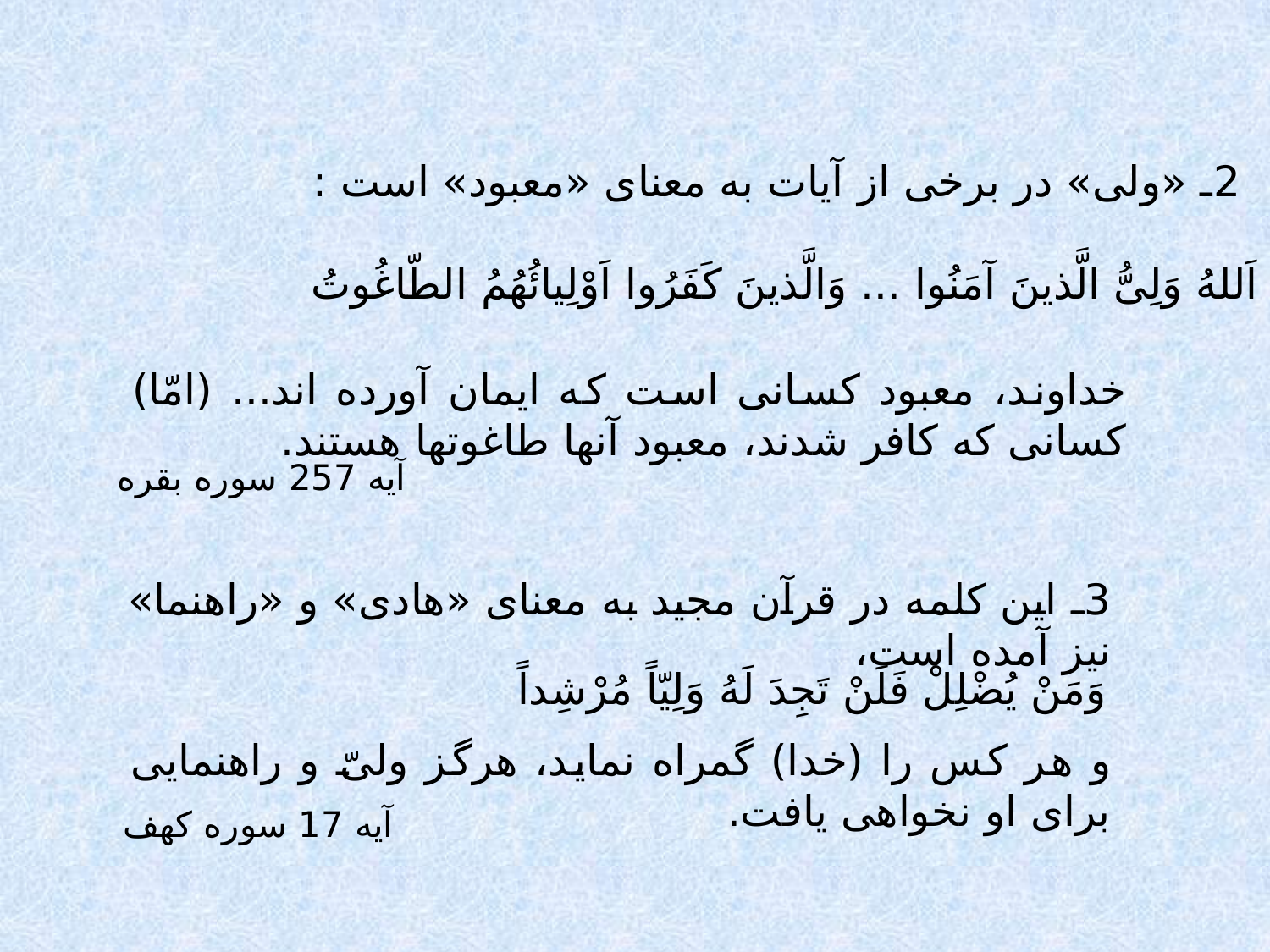

2ـ «ولى» در برخى از آيات به معناى «معبود» است :
اَللهُ وَلِىُّ الَّذينَ آمَنُوا ... وَالَّذينَ كَفَرُوا اَوْلِيائُهُمُ الطّاغُوتُ
خداوند، معبود كسانى است كه ايمان آورده اند... (امّا) كسانى كه كافر شدند، معبود آنها طاغوتها هستند.
آيه 257 سوره بقره
3ـ اين كلمه در قرآن مجيد به معناى «هادى» و «راهنما» نيز آمده است،
وَمَنْ يُضْلِلْ فَلَنْ تَجِدَ لَهُ وَلِيّاً مُرْشِداً
و هر كس را (خدا) گمراه نمايد، هرگز ولىّ و راهنمايى براى او نخواهى يافت.
آيه 17 سوره كهف